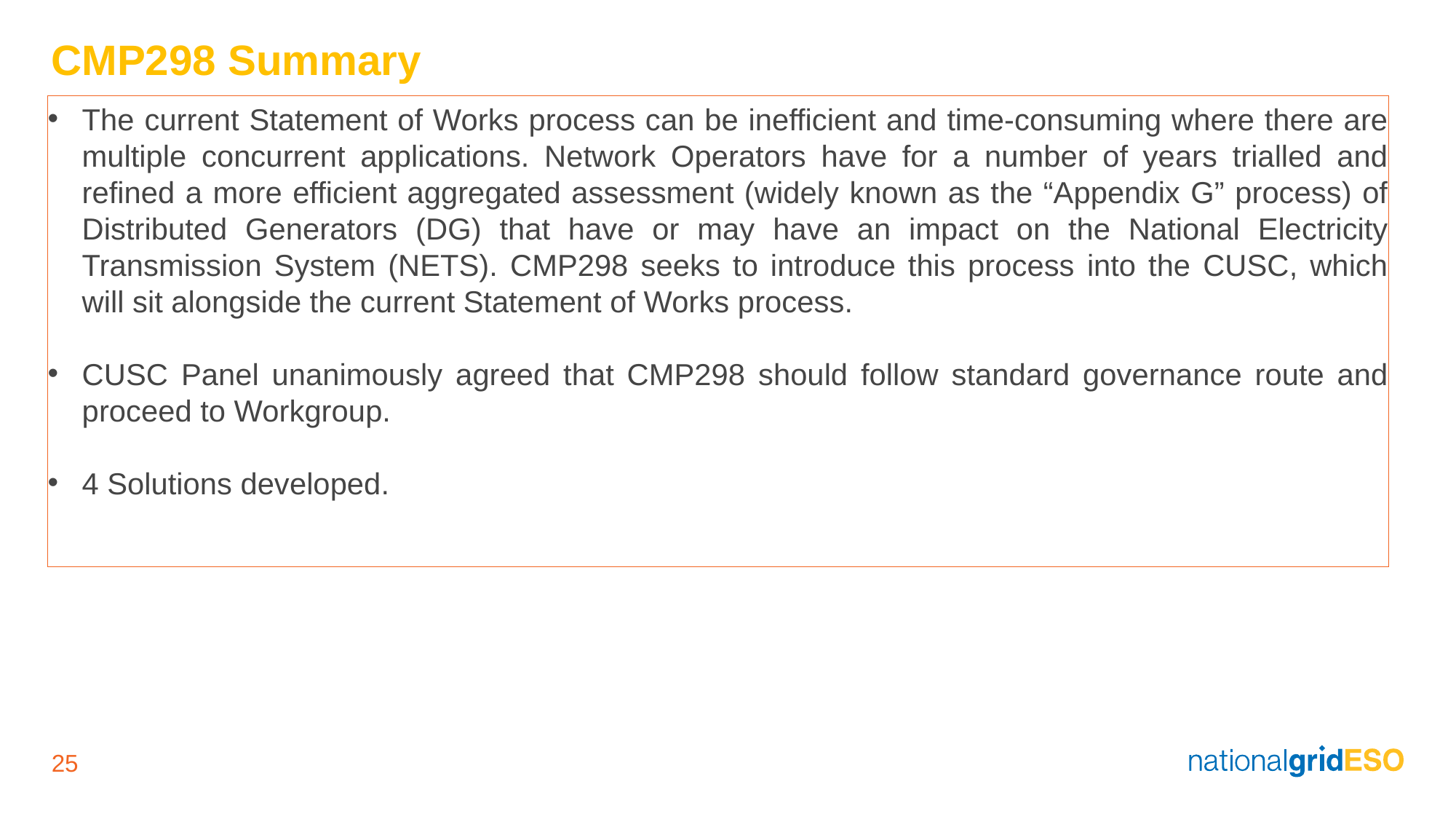

# CMP298 Summary
The current Statement of Works process can be inefficient and time-consuming where there are multiple concurrent applications. Network Operators have for a number of years trialled and refined a more efficient aggregated assessment (widely known as the “Appendix G” process) of Distributed Generators (DG) that have or may have an impact on the National Electricity Transmission System (NETS). CMP298 seeks to introduce this process into the CUSC, which will sit alongside the current Statement of Works process.

CUSC Panel unanimously agreed that CMP298 should follow standard governance route and proceed to Workgroup.

4 Solutions developed.